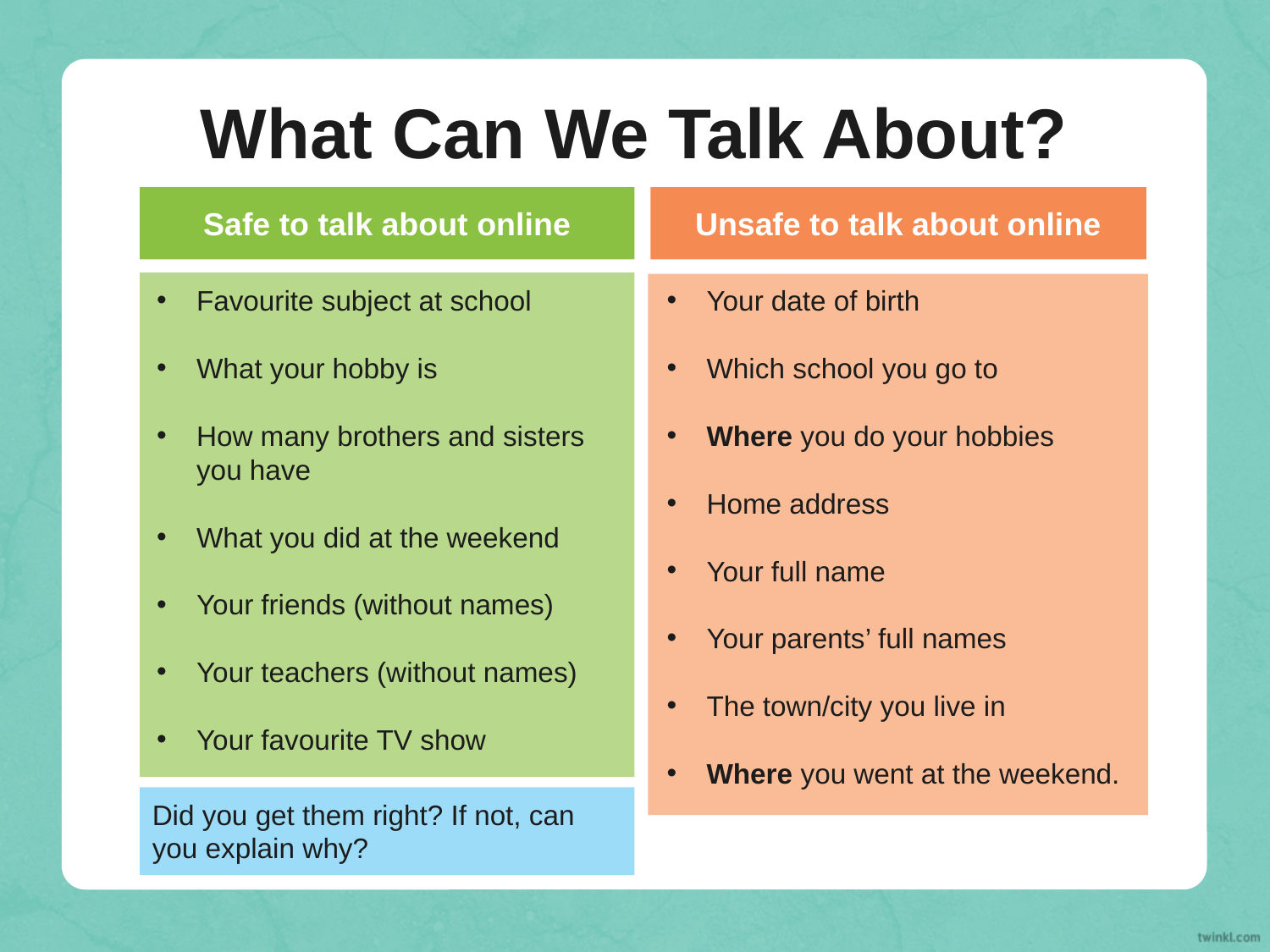

# What Can We Talk About?

Safe to talk about online

Unsafe to talk about online

Favourite subject at school

What your hobby is

How many brothers and sisters
you have

What you did at the weekend

Your friends (without names)

Your teachers (without names)

Your favourite TV show
Your date of birth

Which school you go to

Where you do your hobbies

Home address

Your full name

Your parents’ full names

The town/city you live in

Where you went at the weekend.

Did you get them right? If not, can you explain why?